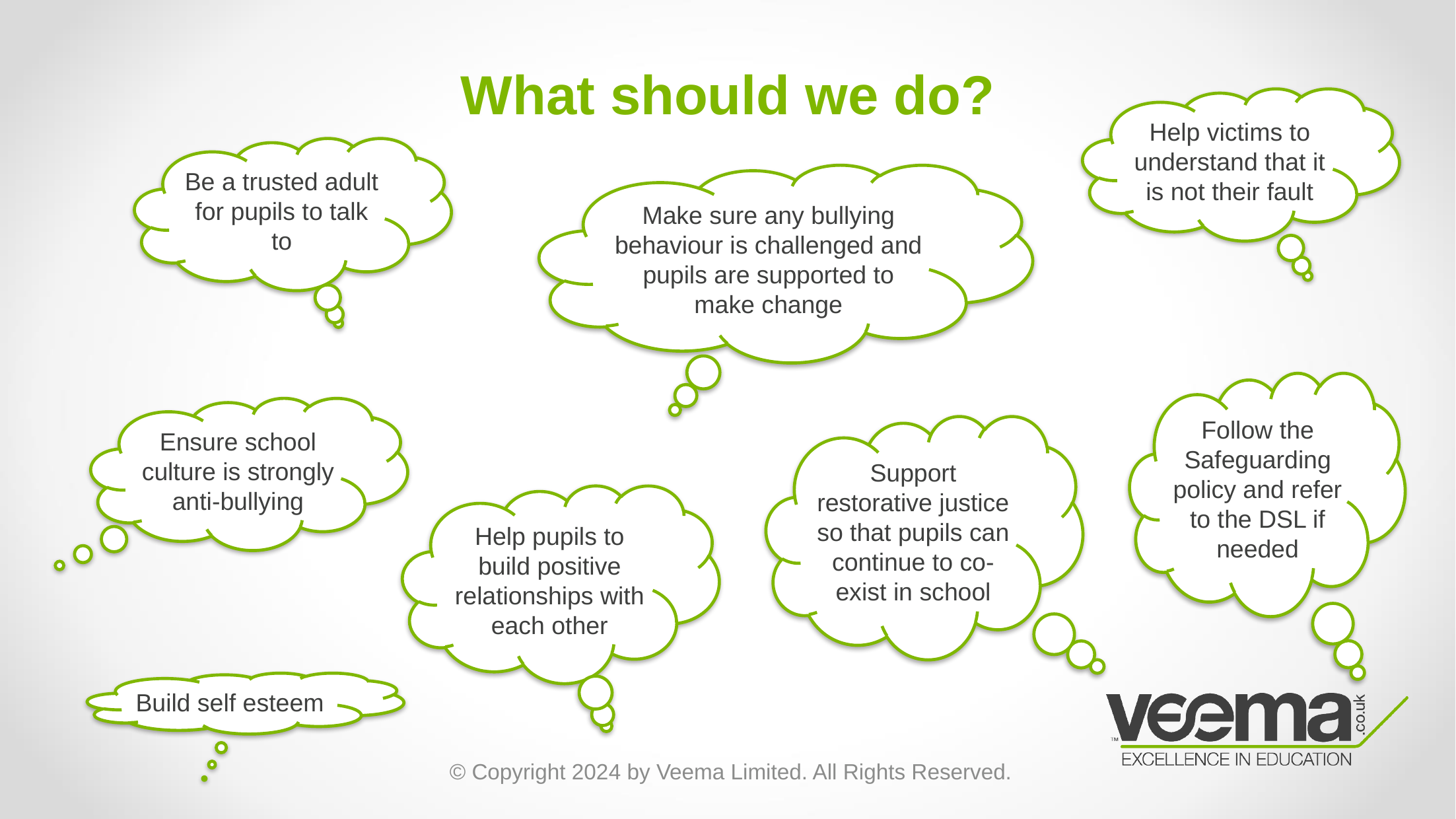

# What should we do?
Help victims to understand that it is not their fault
Be a trusted adult for pupils to talk to
Make sure any bullying behaviour is challenged and pupils are supported to make change
Follow the Safeguarding policy and refer to the DSL if needed
Ensure school culture is strongly anti-bullying
Support restorative justice so that pupils can continue to co-exist in school
Help pupils to build positive relationships with each other
Build self esteem